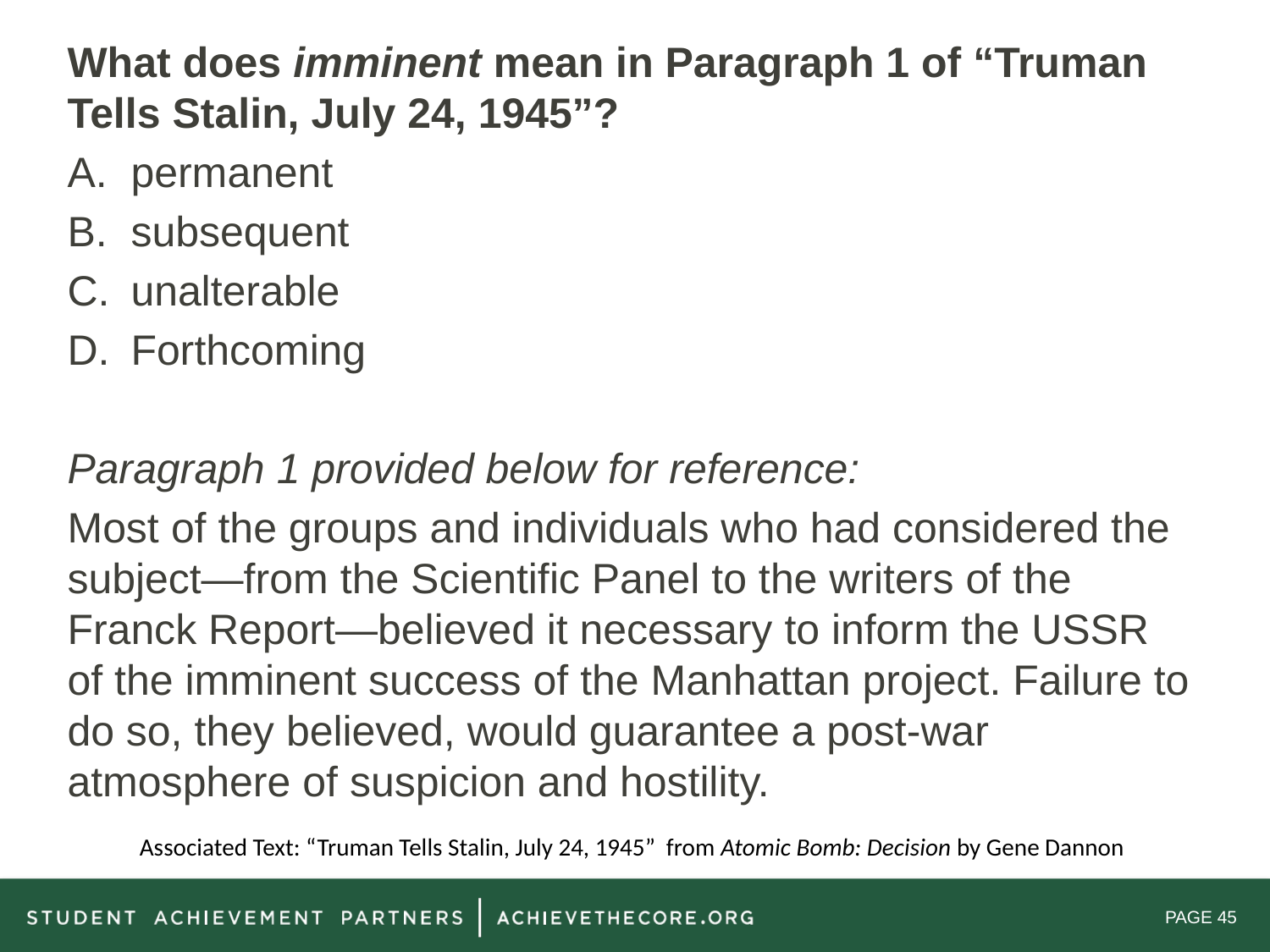

What does imminent mean in Paragraph 1 of “Truman Tells Stalin, July 24, 1945”?
permanent
subsequent
unalterable
Forthcoming

Paragraph 1 provided below for reference:
Most of the groups and individuals who had considered the subject—from the Scientific Panel to the writers of the Franck Report—believed it necessary to inform the USSR of the imminent success of the Manhattan project. Failure to do so, they believed, would guarantee a post-war atmosphere of suspicion and hostility.
Associated Text: “Truman Tells Stalin, July 24, 1945”  from Atomic Bomb: Decision by Gene Dannon